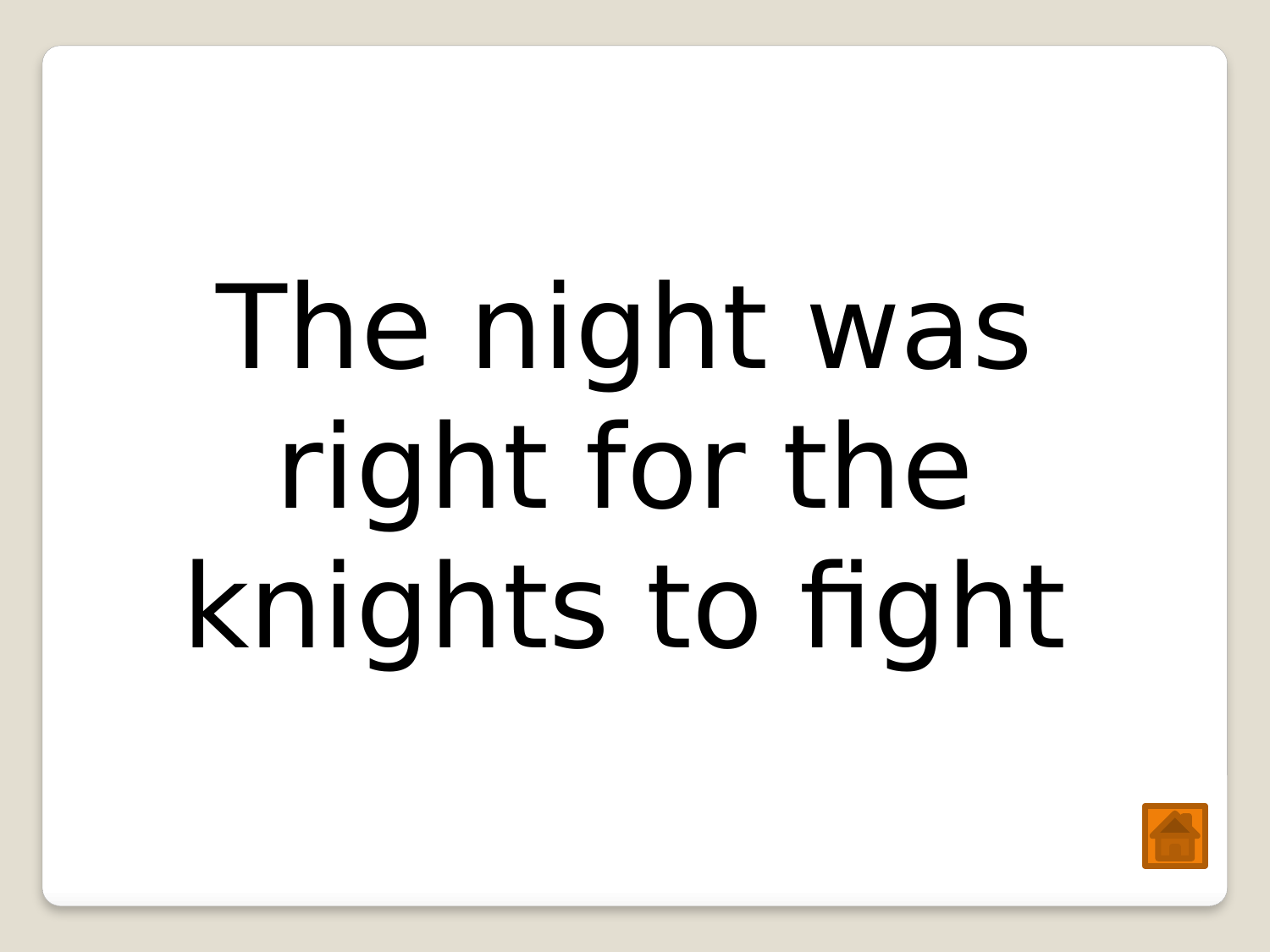

The night was right for the knights to fight